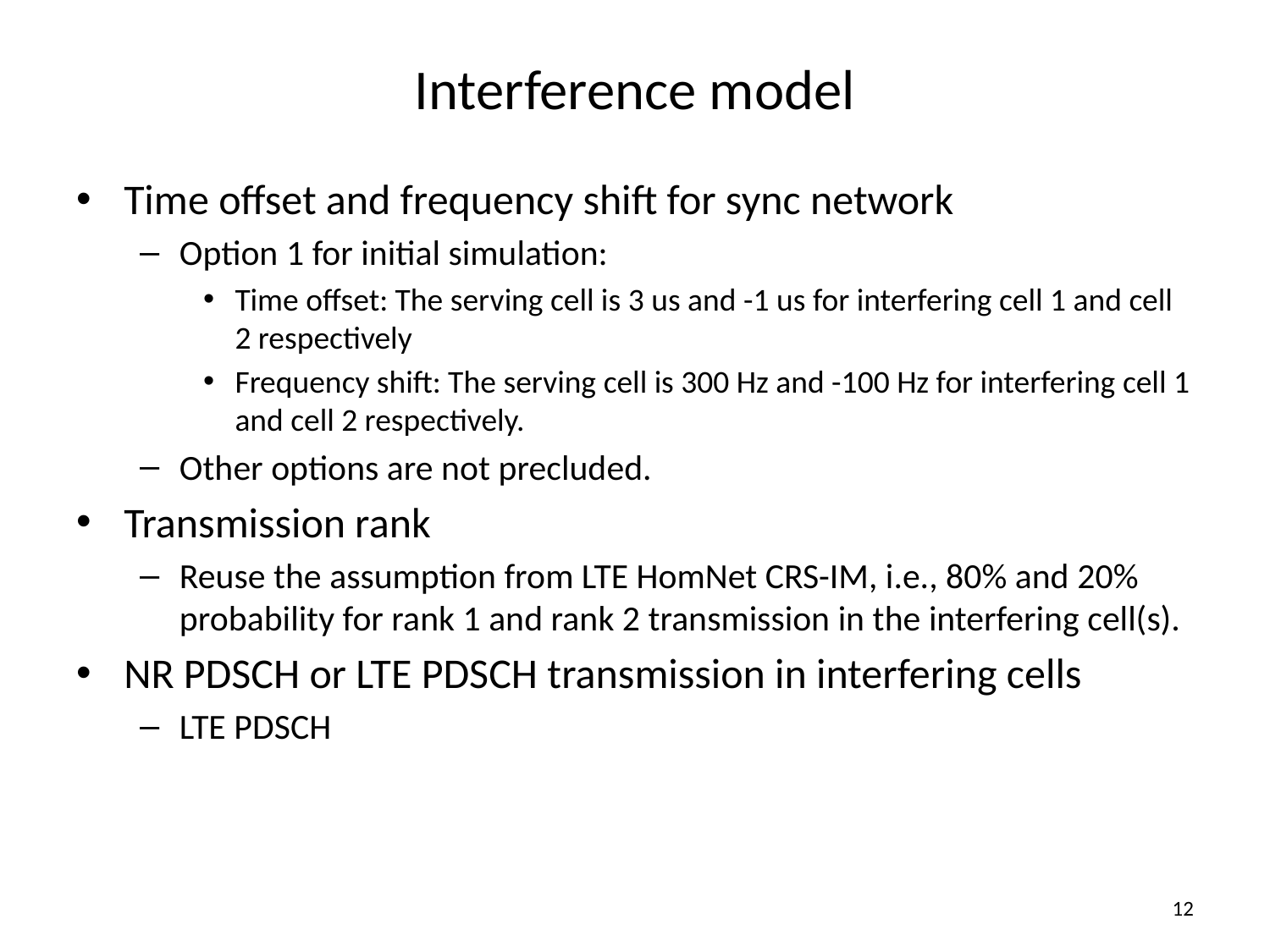

# Interference model
Time offset and frequency shift for sync network
Option 1 for initial simulation:
Time offset: The serving cell is 3 us and -1 us for interfering cell 1 and cell 2 respectively
Frequency shift: The serving cell is 300 Hz and -100 Hz for interfering cell 1 and cell 2 respectively.
Other options are not precluded.
Transmission rank
Reuse the assumption from LTE HomNet CRS-IM, i.e., 80% and 20% probability for rank 1 and rank 2 transmission in the interfering cell(s).
NR PDSCH or LTE PDSCH transmission in interfering cells
LTE PDSCH
12